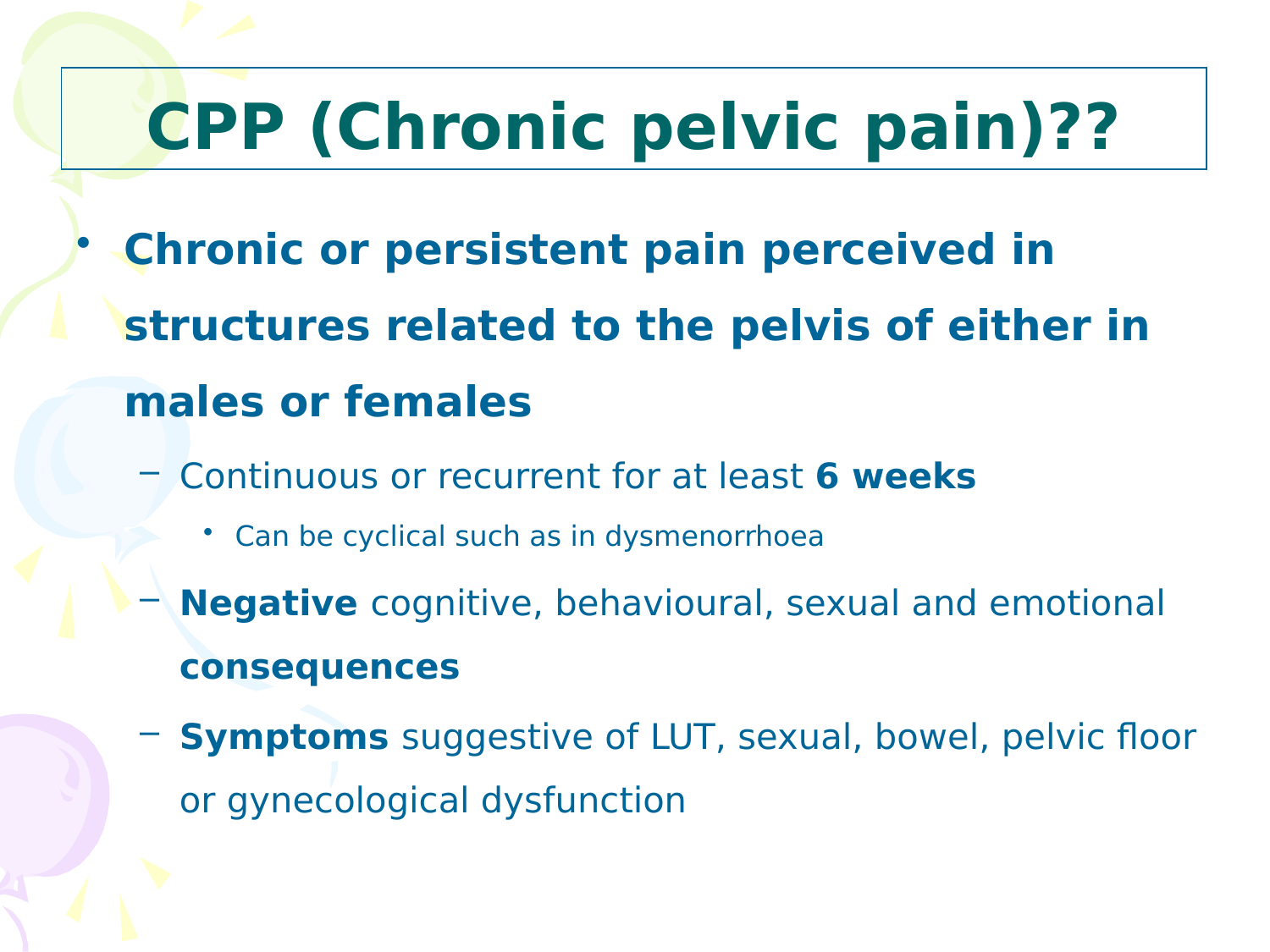

# CPP (Chronic pelvic pain)??
Chronic or persistent pain perceived in structures related to the pelvis of either in males or females
Continuous or recurrent for at least 6 weeks
Can be cyclical such as in dysmenorrhoea
Negative cognitive, behavioural, sexual and emotional consequences
Symptoms suggestive of LUT, sexual, bowel, pelvic floor or gynecological dysfunction